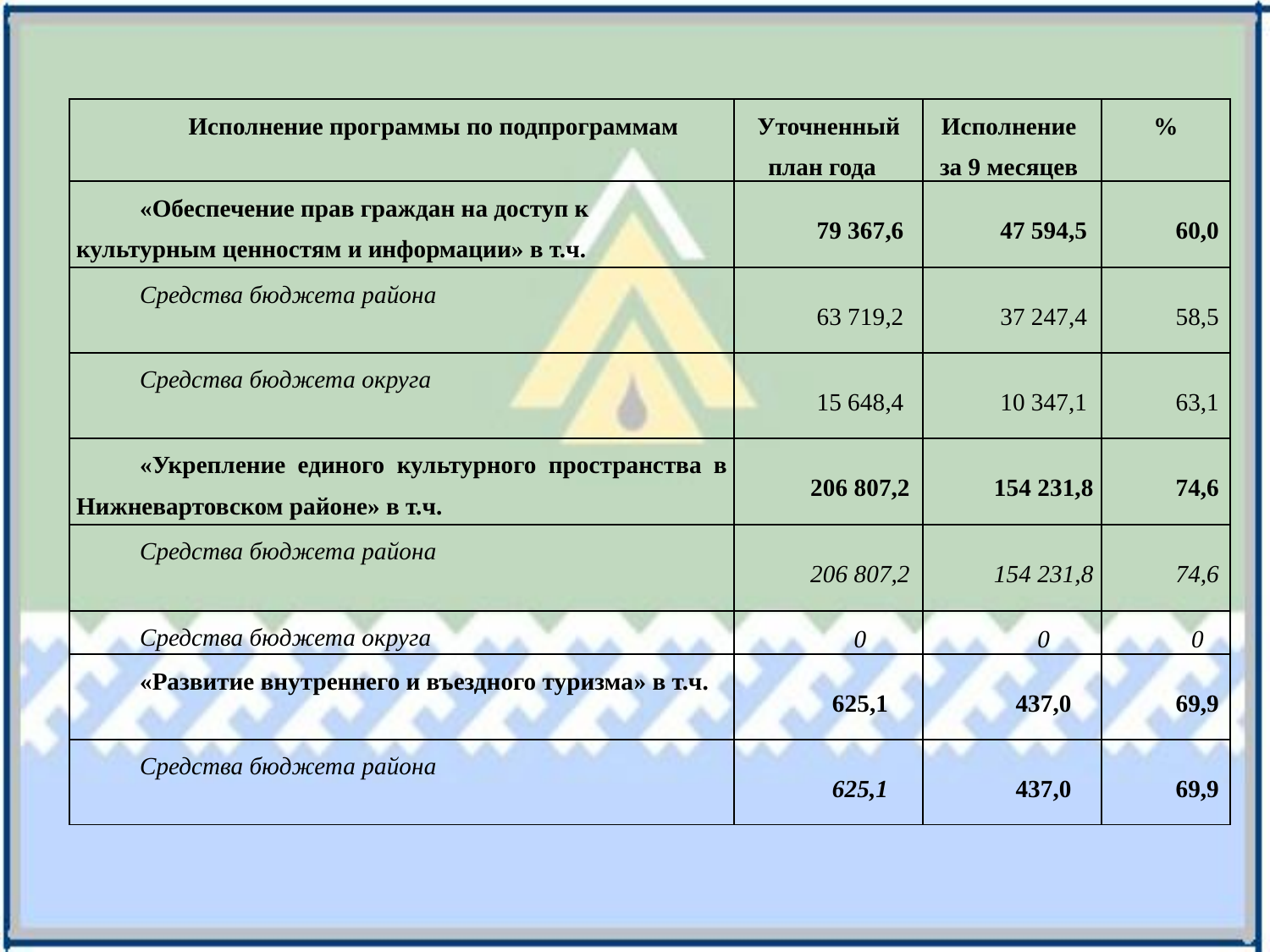

| Исполнение программы по подпрограммам | Уточненный план года | Исполнение за 9 месяцев | % |
| --- | --- | --- | --- |
| «Обеспечение прав граждан на доступ к культурным ценностям и информации» в т.ч. | 79 367,6 | 47 594,5 | 60,0 |
| Средства бюджета района | 63 719,2 | 37 247,4 | 58,5 |
| Средства бюджета округа | 15 648,4 | 10 347,1 | 63,1 |
| «Укрепление единого культурного пространства в Нижневартовском районе» в т.ч. | 206 807,2 | 154 231,8 | 74,6 |
| Средства бюджета района | 206 807,2 | 154 231,8 | 74,6 |
| Средства бюджета округа | 0 | 0 | 0 |
| «Развитие внутреннего и въездного туризма» в т.ч. | 625,1 | 437,0 | 69,9 |
| Средства бюджета района | 625,1 | 437,0 | 69,9 |